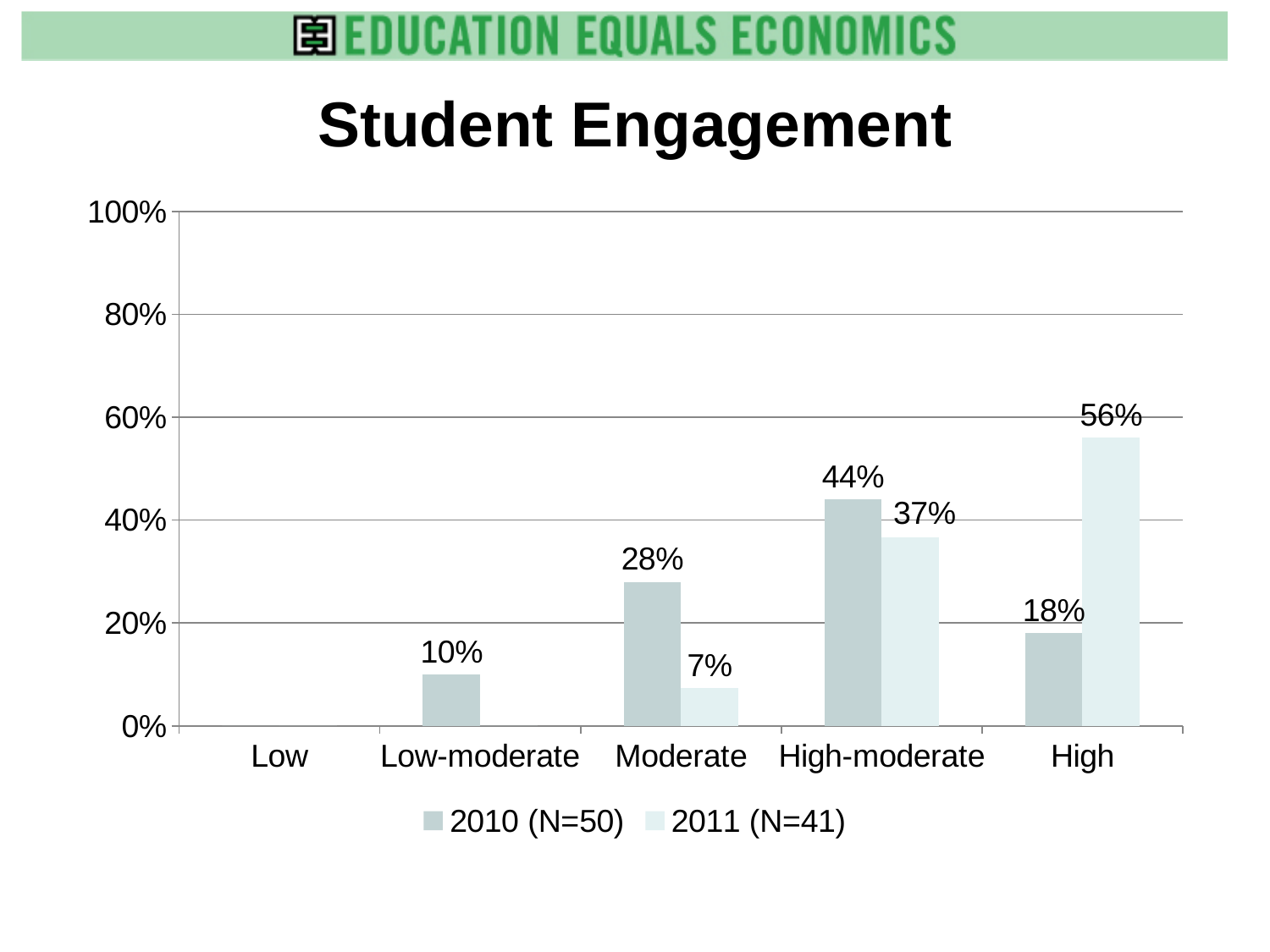

Student Engagement

### Chart

| Category | 2010 (N=50) | 2011 (N=41) |
|---|---|---|
| Low | 0.0 | 0.0 |
| Low-moderate | 0.1 | 0.0 |
| Moderate | 0.2800000000000001 | 0.07317073170731707 |
| High-moderate | 0.44 | 0.36585365853658525 |
| High | 0.18000000000000024 | 0.5609756097560976 |